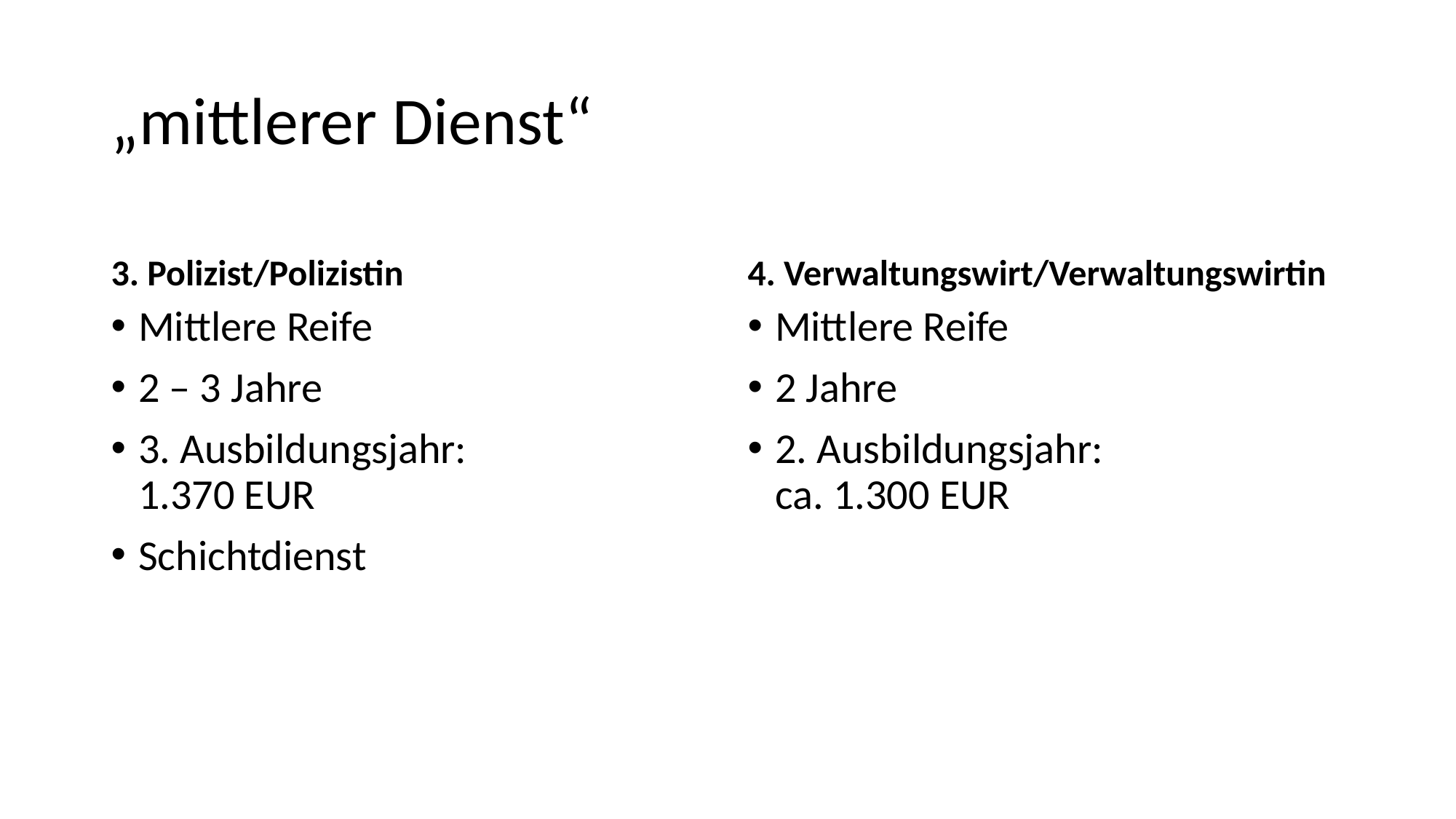

# „mittlerer Dienst“
3. Polizist/Polizistin
4. Verwaltungswirt/Verwaltungswirtin
Mittlere Reife
2 – 3 Jahre
3. Ausbildungsjahr:
1.370 EUR
Schichtdienst

Mittlere Reife
2 Jahre
2. Ausbildungsjahr:
ca. 1.300 EUR